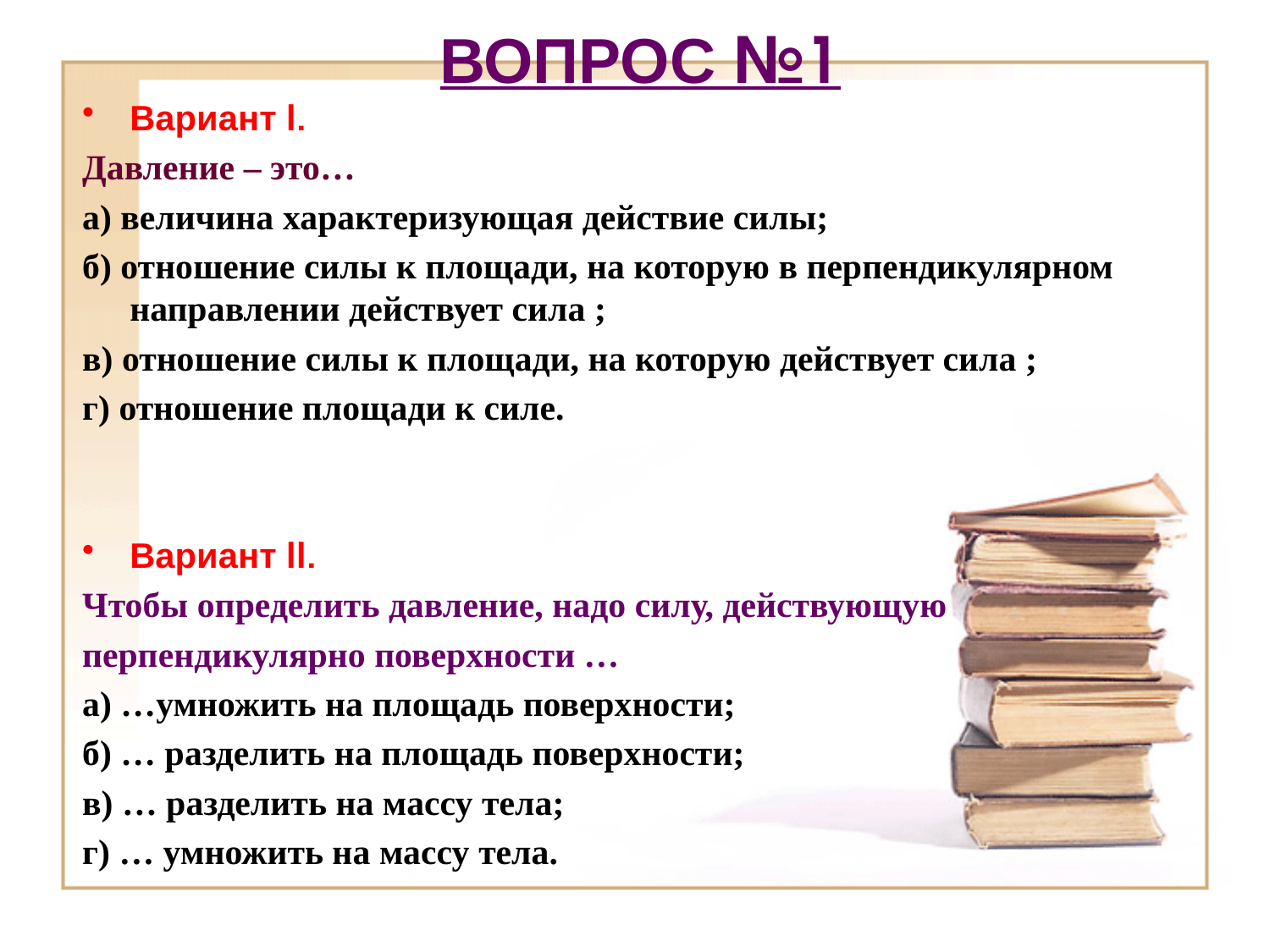

# Вопрос №1
Вариант I.
Давление – это…
а) величина характеризующая действие силы;
б) отношение силы к площади, на которую в перпендикулярном направлении действует сила ;
в) отношение силы к площади, на которую действует сила ;
г) отношение площади к силе.

Вариант II.
Чтобы определить давление, надо силу, действующую
перпендикулярно поверхности …
а) …умножить на площадь поверхности;
б) … разделить на площадь поверхности;
в) … разделить на массу тела;
г) … умножить на массу тела.